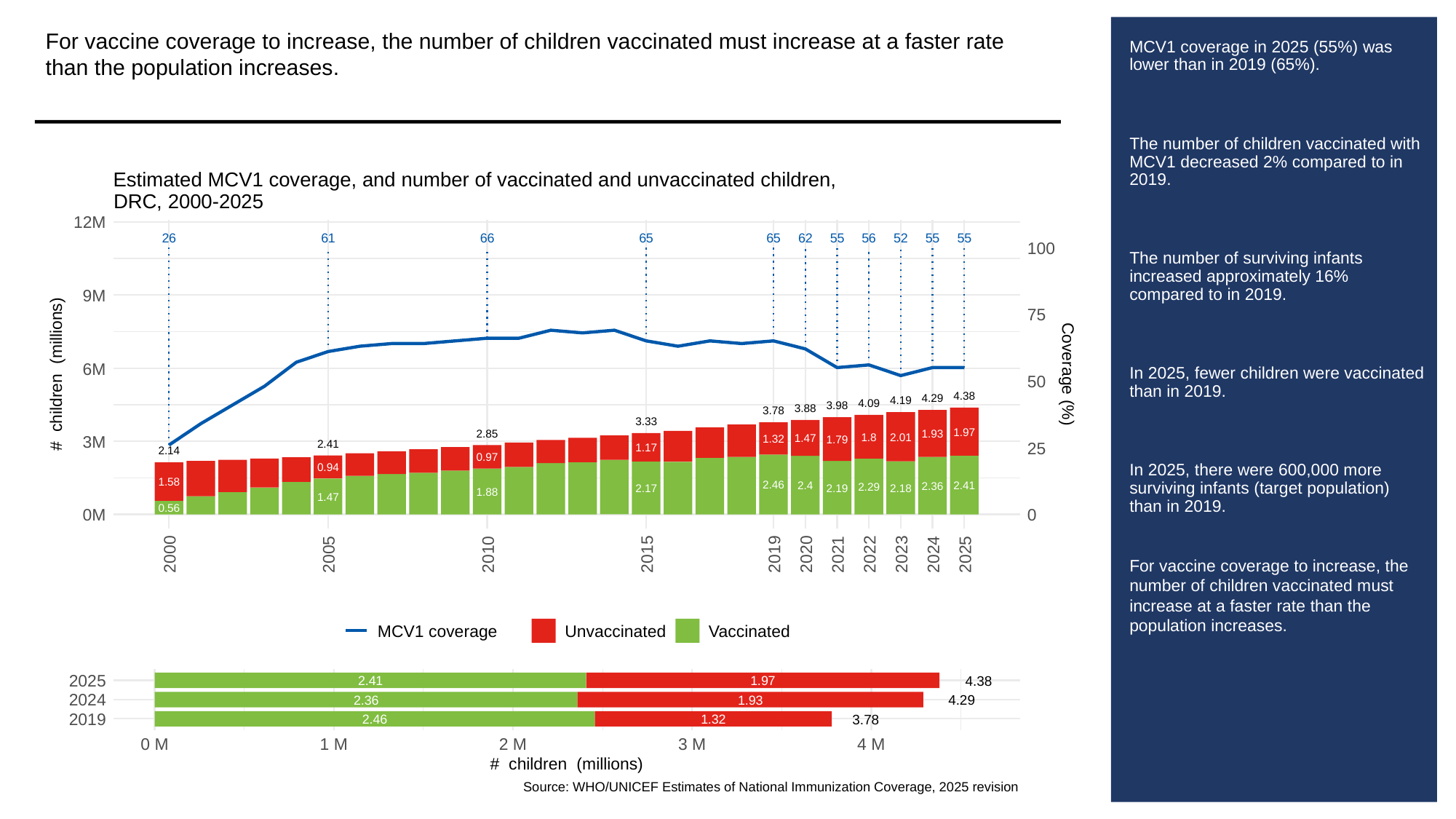

For vaccine coverage to increase, the number of children vaccinated must increase at a faster rate than the population increases.
# MCV1 coverage in 2025 (55%) was lower than in 2019 (65%).

The number of children vaccinated with MCV1 decreased 2% compared to in 2019.

The number of surviving infants increased approximately 16% compared to in 2019.

In 2025, fewer children were vaccinated than in 2019.

In 2025, there were 600,000 more surviving infants (target population) than in 2019.

For vaccine coverage to increase, the number of children vaccinated must increase at a faster rate than the population increases.

Estimated MCV1 coverage, and number of vaccinated and unvaccinated children,
DRC, 2000-2025
12M

26
61
66
65
65
62
55
56
52
55
55
100

9M

75

6M

#  children  (millions)
Coverage (%)
50
4.38
4.29
4.19
4.09
3.98
3.88

3.78

3.33

1.97
2.85
1.93

1.8
2.01

1.47
1.32
1.79
3M

2.41

25

1.17

2.14

0.97

0.94

1.58

2.46
2.41
2.4
2.36

2.29
2.19
2.18
2.17
1.88

1.47

0.56
0M
0

2000
2005
2010
2015
2019
2020
2021
2022
2023
2024
2025

MCV1 coverage
Unvaccinated
Vaccinated

2025
4.38
2.41
1.97

2024
4.29
2.36
1.93

2019
3.78
2.46
1.32

0 M
1 M
2 M
3 M
4 M
#  children  (millions)
Source: WHO/UNICEF Estimates of National Immunization Coverage, 2025 revision